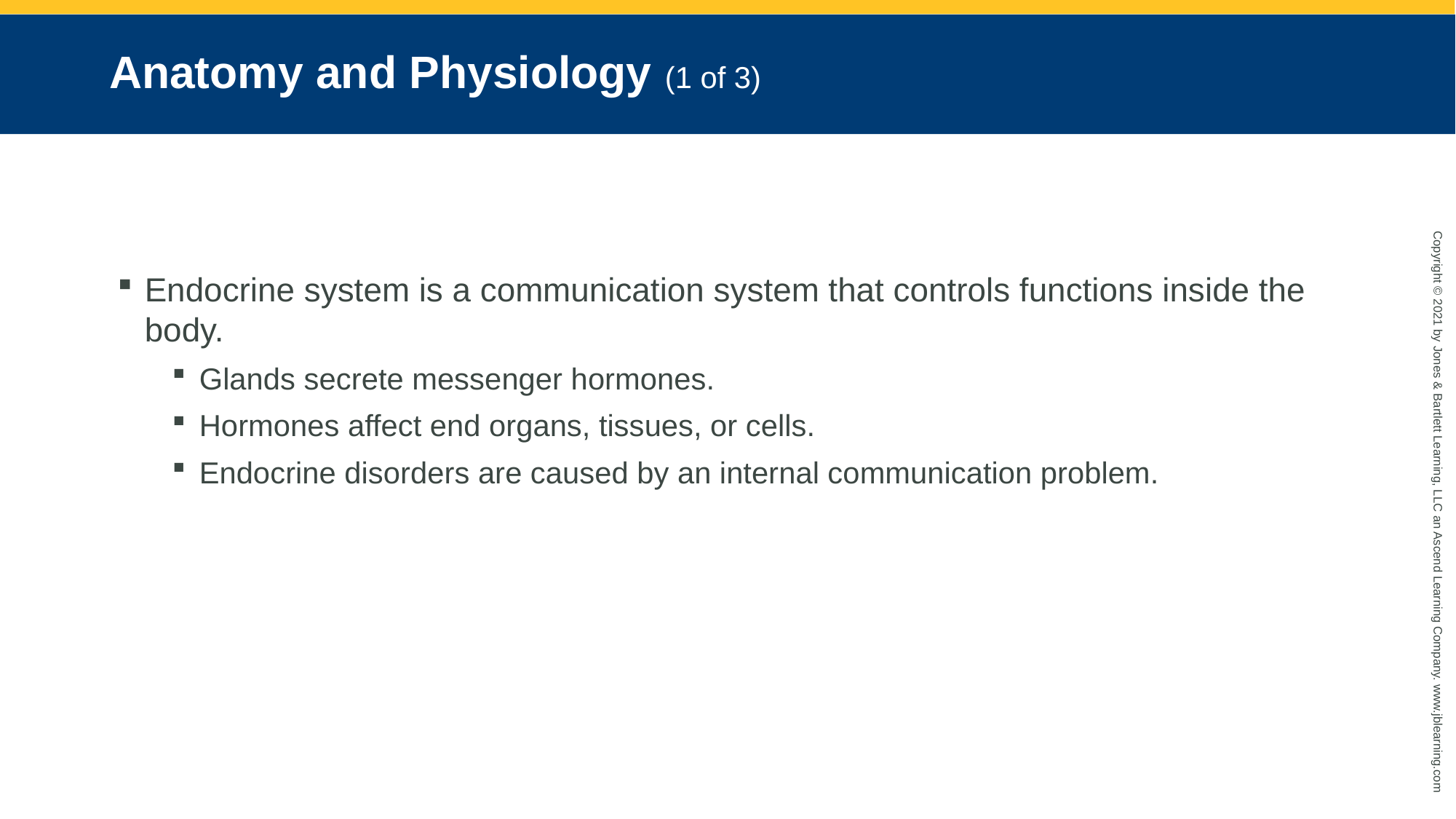

# Anatomy and Physiology (1 of 3)
Endocrine system is a communication system that controls functions inside the body.
Glands secrete messenger hormones.
Hormones affect end organs, tissues, or cells.
Endocrine disorders are caused by an internal communication problem.